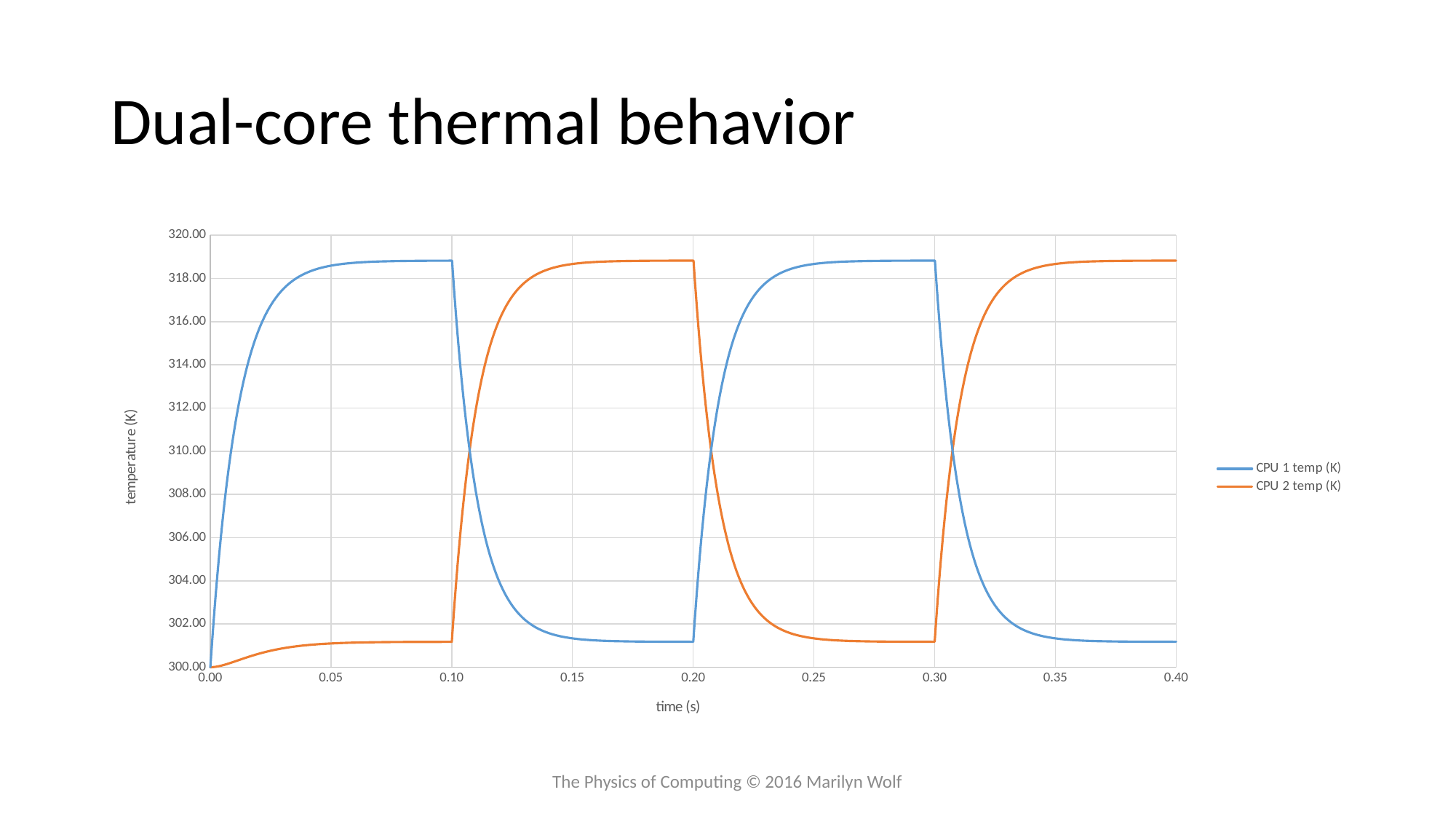

# Dual-core thermal behavior

### Chart

| Category | CPU 1 temp (K) | CPU 2 temp (K) |
|---|---|---|
The Physics of Computing © 2016 Marilyn Wolf